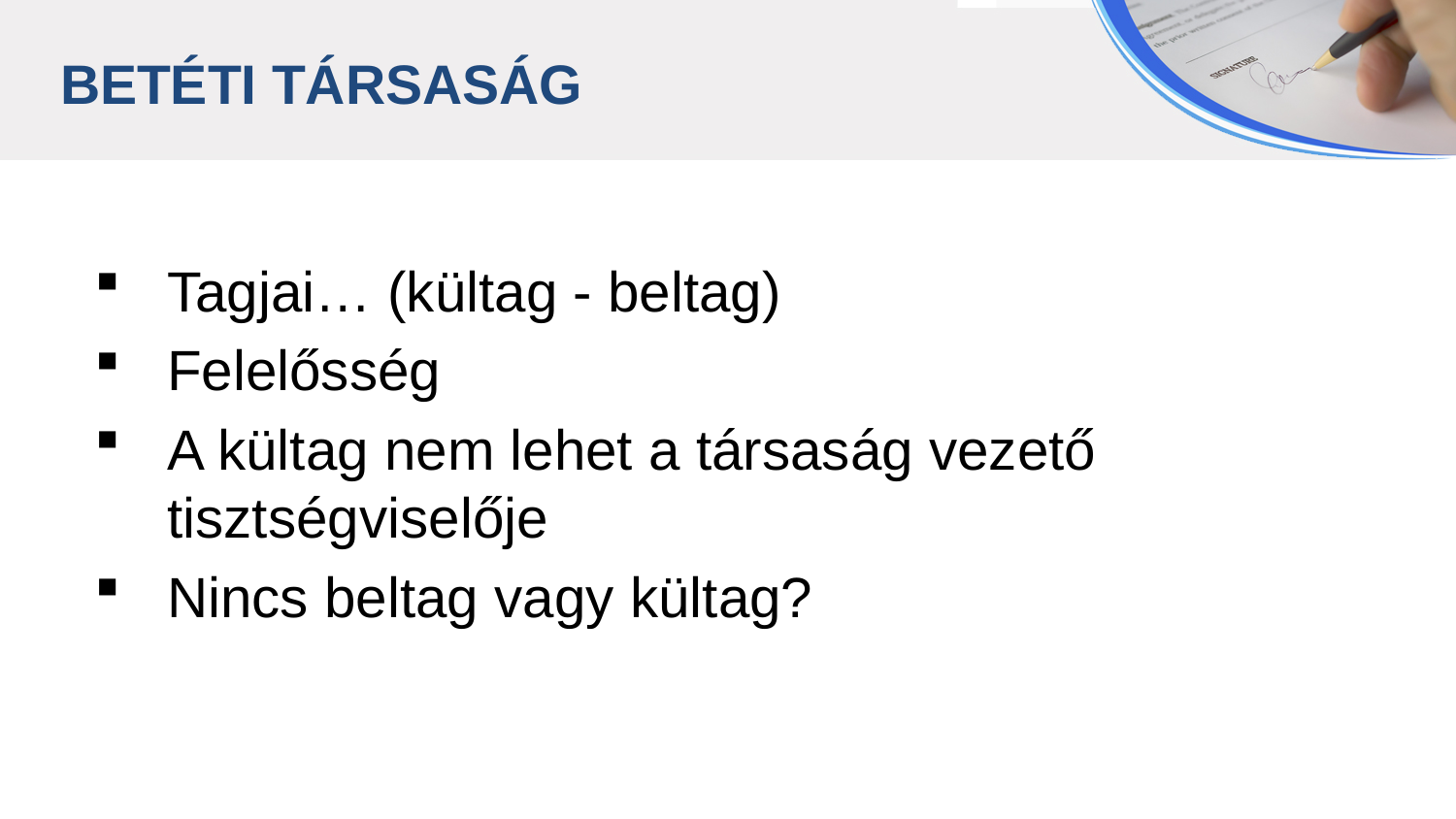

BETÉTI TÁRSASÁG

Tagjai… (kültag - beltag)
Felelősség
A kültag nem lehet a társaság vezető tisztségviselője
Nincs beltag vagy kültag?